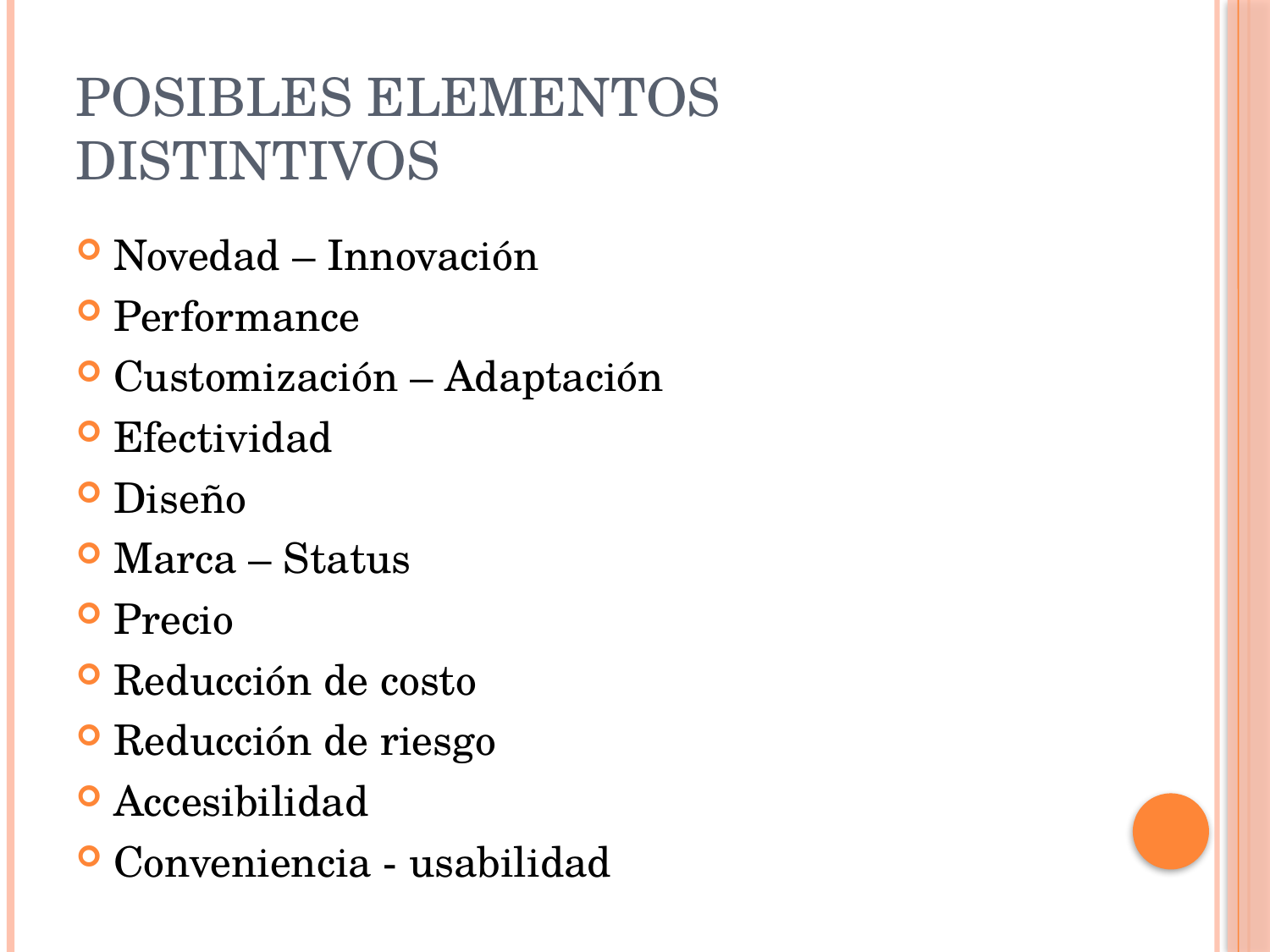

# Posibles elementos distintivos
Novedad – Innovación
Performance
Customización – Adaptación
Efectividad
Diseño
Marca – Status
Precio
Reducción de costo
Reducción de riesgo
Accesibilidad
Conveniencia - usabilidad